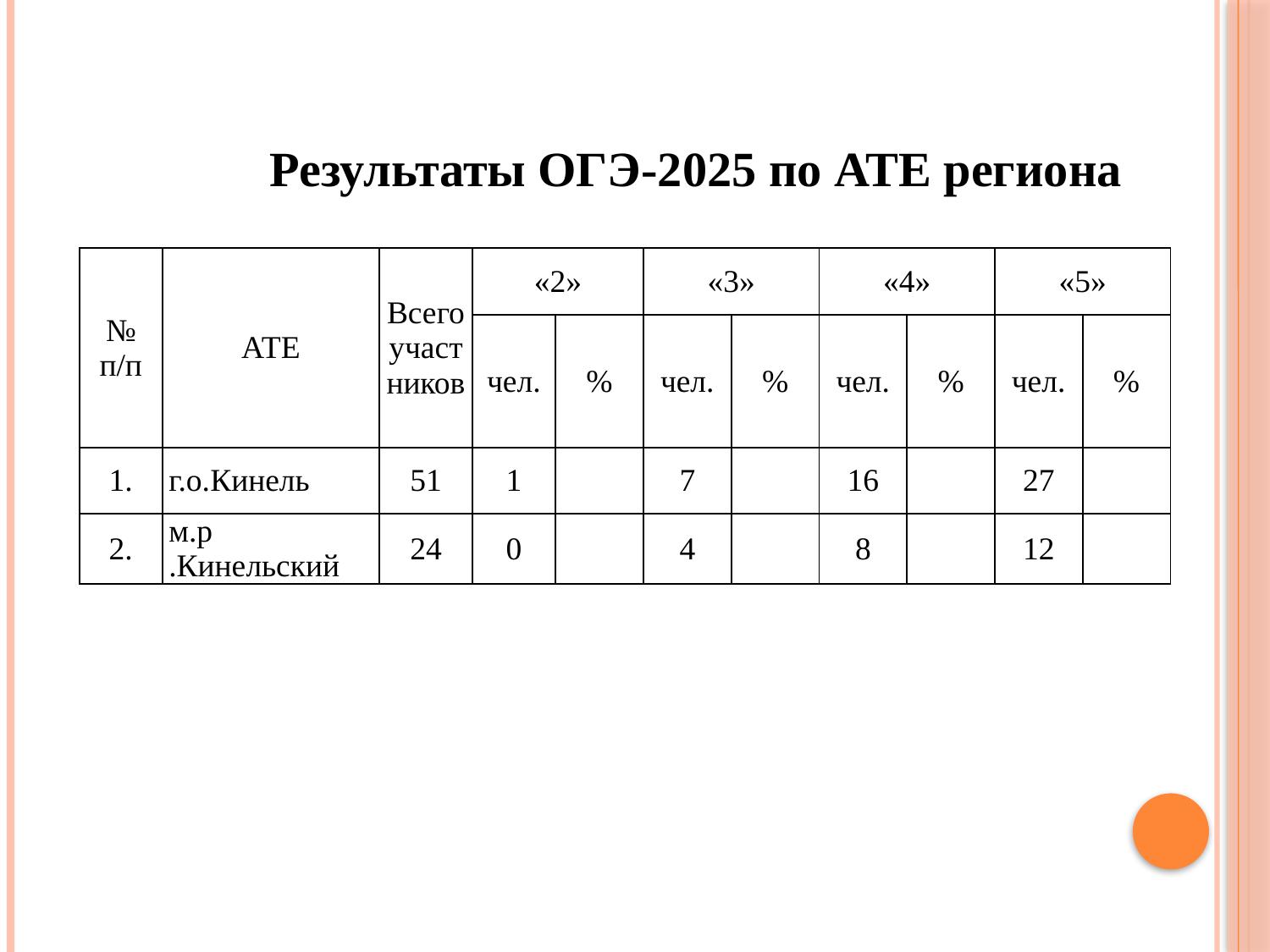

Результаты ОГЭ-2025 по АТЕ региона

| № п/п | АТЕ | Всего участников | «2» |  | «3» |  | «4» |  | «5» |  |
| --- | --- | --- | --- | --- | --- | --- | --- | --- | --- | --- |
|  |  |  | чел. | % | чел. | % | чел. | % | чел. | % |
| 1. | г.о.Кинель | 51 | 1 |  | 7 |  | 16 |  | 27 |  |
| 2. | м.р .Кинельский | 24 | 0 |  | 4 |  | 8 |  | 12 |  |